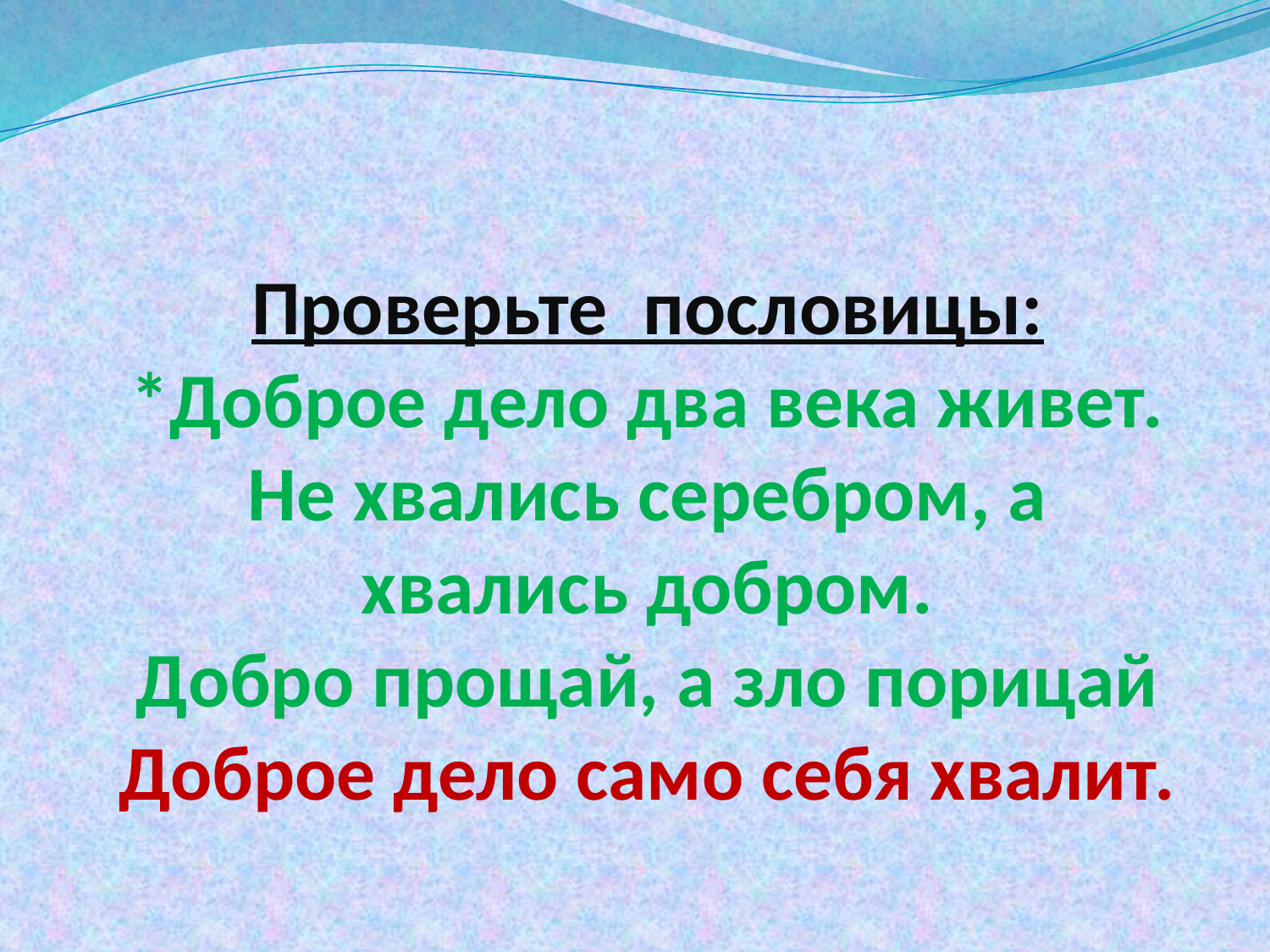

# Проверьте  пословицы: *Доброе дело два века живет. Не хвались серебром, а хвались добром. Добро прощай, а зло порицай Доброе дело само себя хвалит.